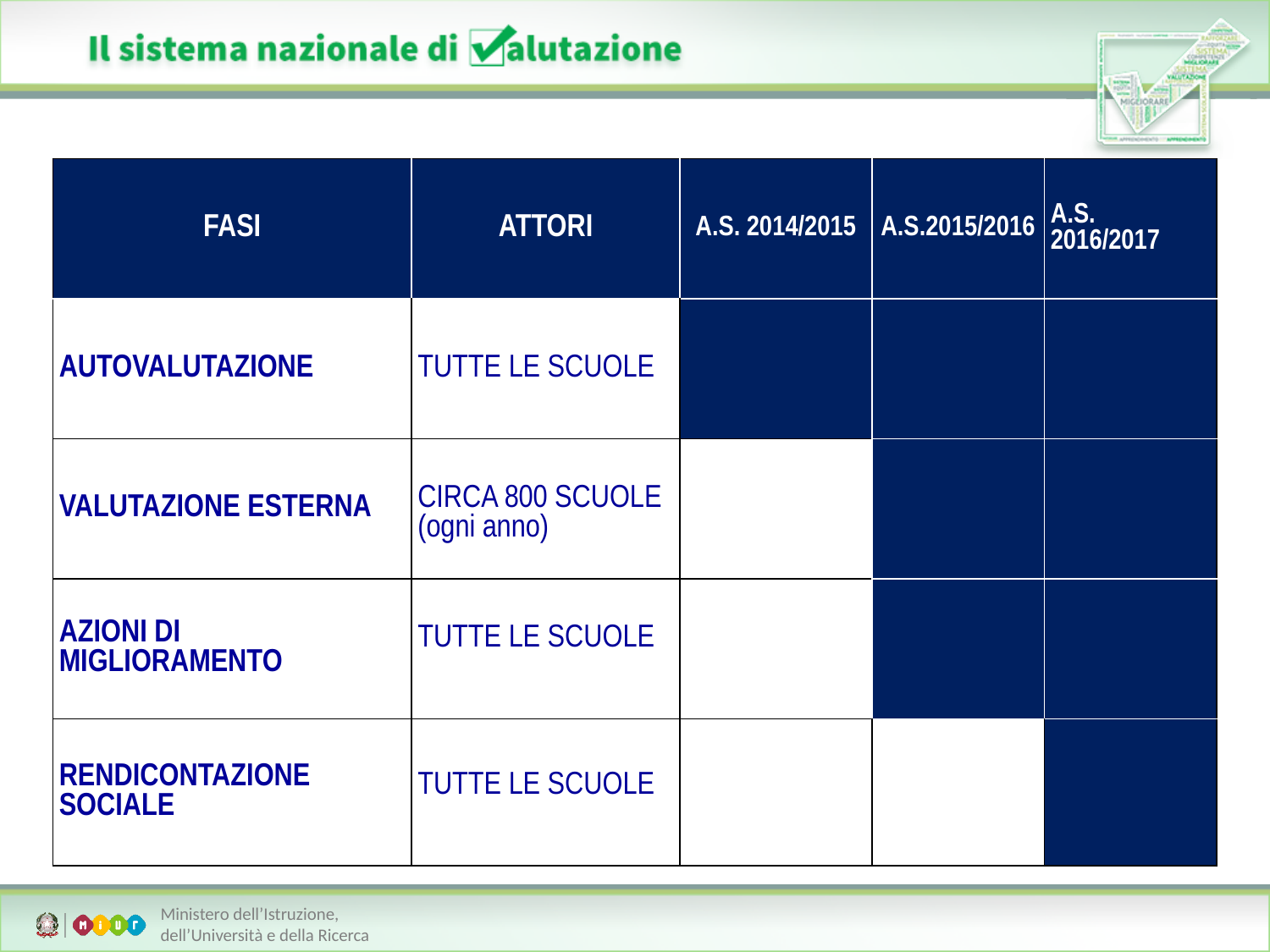

| FASI | ATTORI | A.S. 2014/2015 | A.S.2015/2016 | A.S. 2016/2017 |
| --- | --- | --- | --- | --- |
| AUTOVALUTAZIONE | TUTTE LE SCUOLE |  |  |  |
| VALUTAZIONE ESTERNA | CIRCA 800 SCUOLE (ogni anno) |  |  |  |
| AZIONI DI MIGLIORAMENTO | TUTTE LE SCUOLE |  |  |  |
| RENDICONTAZIONE SOCIALE | TUTTE LE SCUOLE |  |  |  |